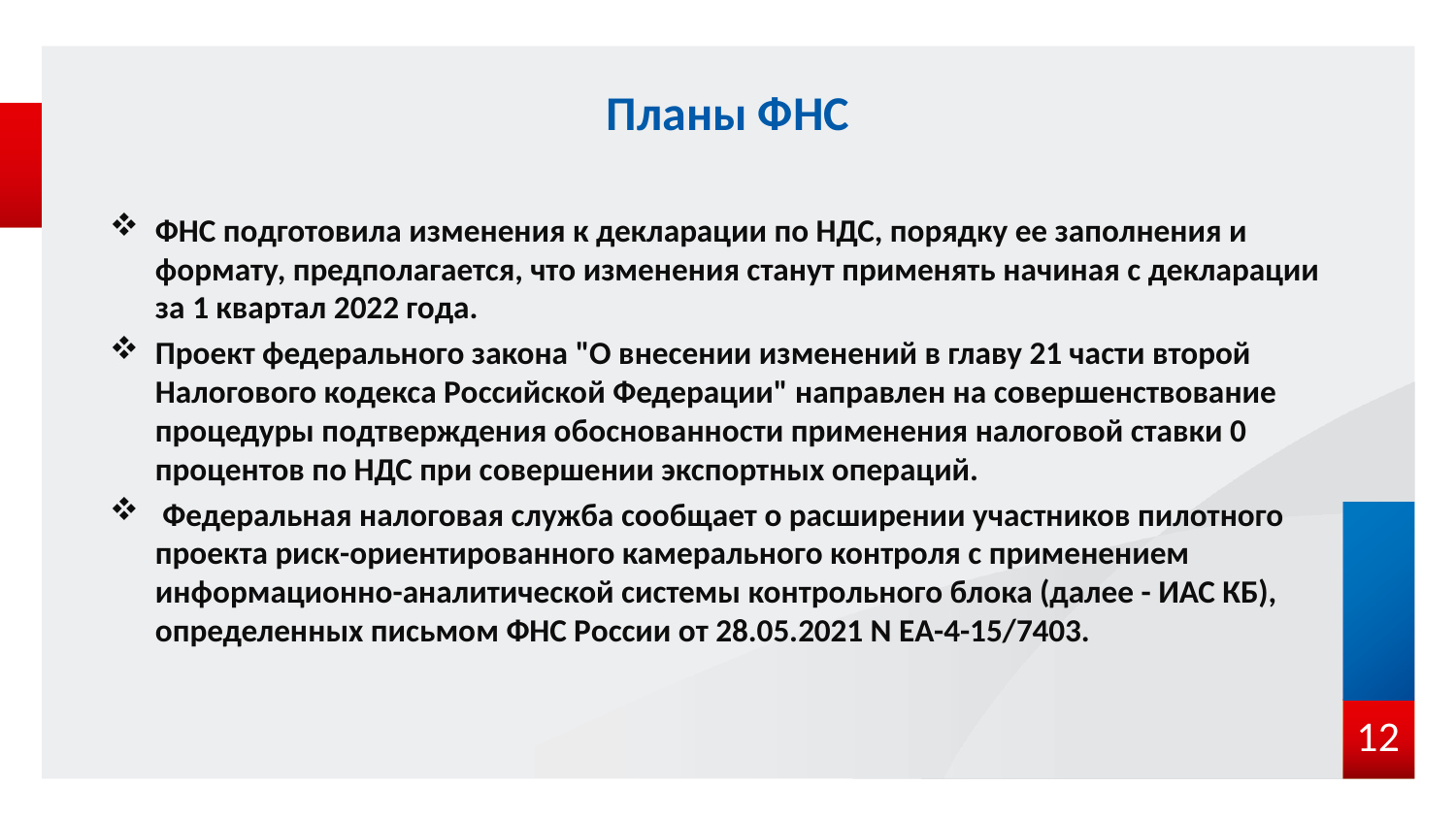

# Планы ФНС
ФНС подготовила изменения к декларации по НДС, порядку ее заполнения и формату, предполагается, что изменения станут применять начиная с декларации за 1 квартал 2022 года.
Проект федерального закона "О внесении изменений в главу 21 части второй Налогового кодекса Российской Федерации" направлен на совершенствование процедуры подтверждения обоснованности применения налоговой ставки 0 процентов по НДС при совершении экспортных операций.
 Федеральная налоговая служба сообщает о расширении участников пилотного проекта риск-ориентированного камерального контроля с применением информационно-аналитической системы контрольного блока (далее - ИАС КБ), определенных письмом ФНС России от 28.05.2021 N ЕА-4-15/7403.

12